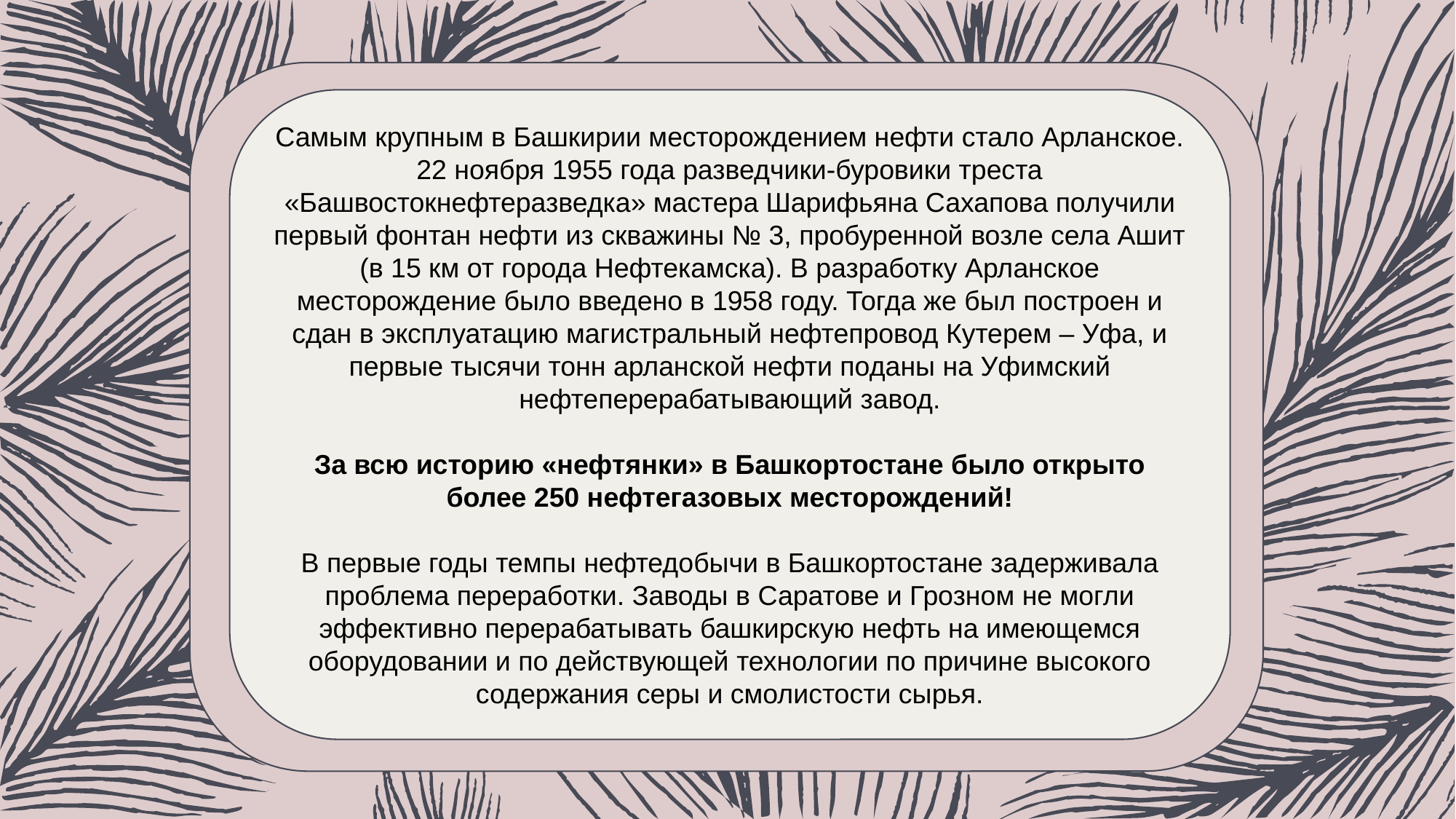

Самым крупным в Башкирии месторождением нефти стало Арланское. 22 ноября 1955 года разведчики-буровики треста «Башвостокнефтеразведка» мастера Шарифьяна Сахапова получили первый фонтан нефти из скважины № 3, пробуренной возле села Ашит (в 15 км от города Нефтекамска). В разработку Арланское месторождение было введено в 1958 году. Тогда же был построен и сдан в эксплуатацию магистральный нефтепровод Кутерем – Уфа, и первые тысячи тонн арланской нефти поданы на Уфимский нефтеперерабатывающий завод.
За всю историю «нефтянки» в Башкортостане было открыто более 250 нефтегазовых месторождений!
В первые годы темпы нефтедобычи в Башкортостане задерживала проблема переработки. Заводы в Саратове и Грозном не могли эффективно перерабатывать башкирскую нефть на имеющемся оборудовании и по действующей технологии по причине высокого содержания серы и смолистости сырья.
#